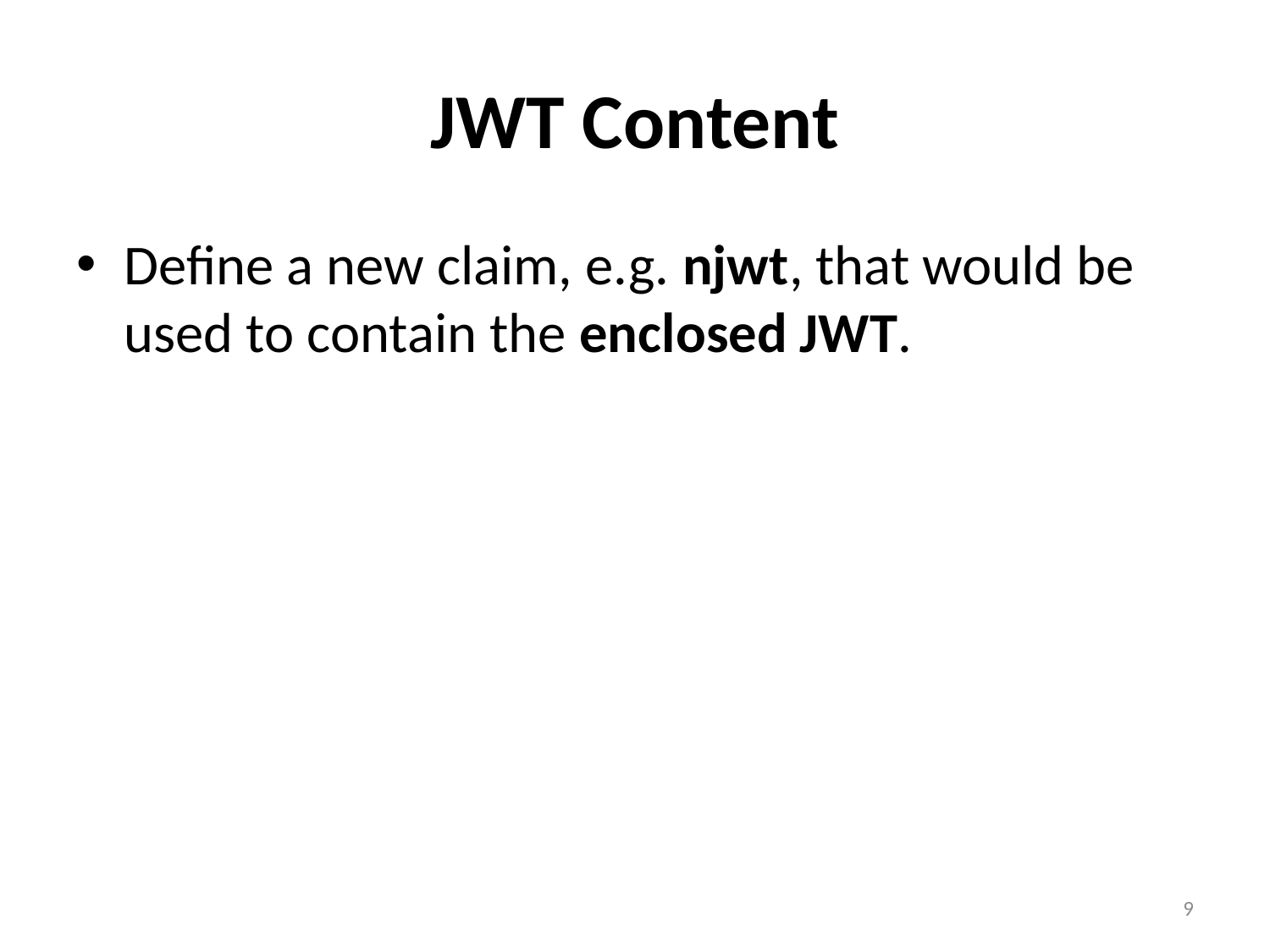

# JWT Content
Define a new claim, e.g. njwt, that would be used to contain the enclosed JWT.
9